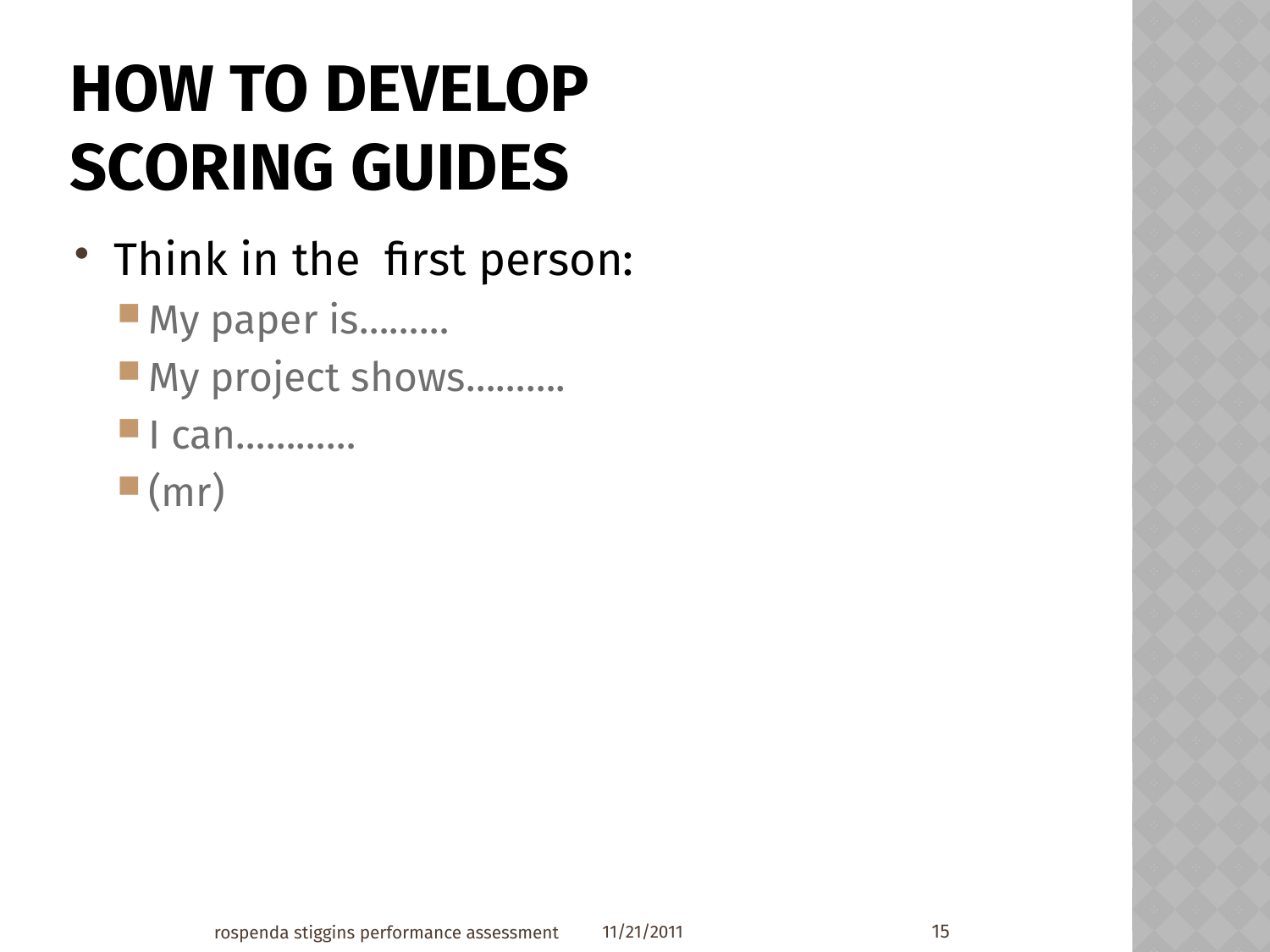

# How to Develop Scoring guides
Think in the  first person:
My paper is………
My project shows……….
I can…………
(mr)
15
rospenda stiggins performance assessment
11/21/2011